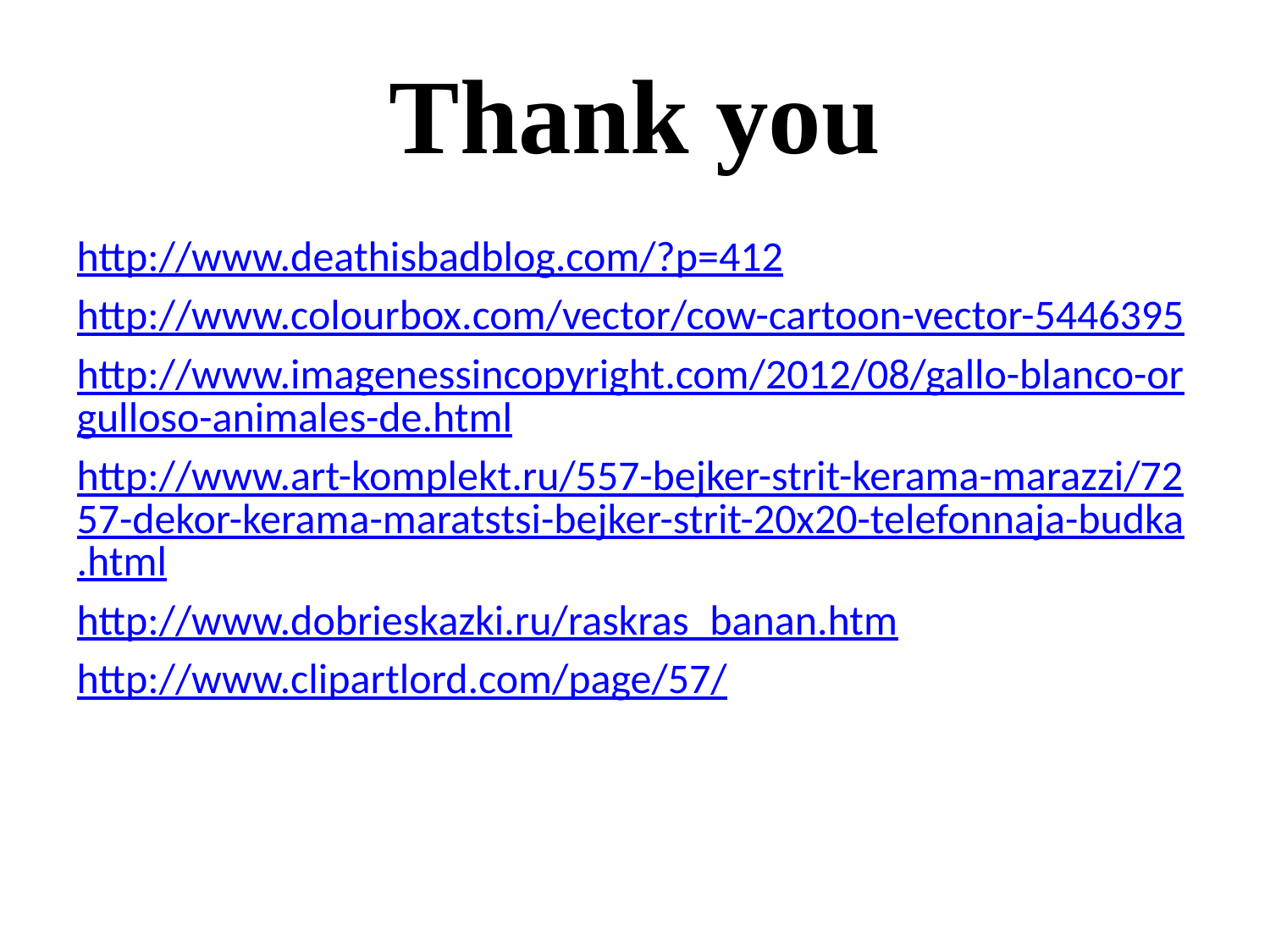

# Thank you
http://www.deathisbadblog.com/?p=412
http://www.colourbox.com/vector/cow-cartoon-vector-5446395
http://www.imagenessincopyright.com/2012/08/gallo-blanco-orgulloso-animales-de.html
http://www.art-komplekt.ru/557-bejker-strit-kerama-marazzi/7257-dekor-kerama-maratstsi-bejker-strit-20x20-telefonnaja-budka.html
http://www.dobrieskazki.ru/raskras_banan.htm
http://www.clipartlord.com/page/57/